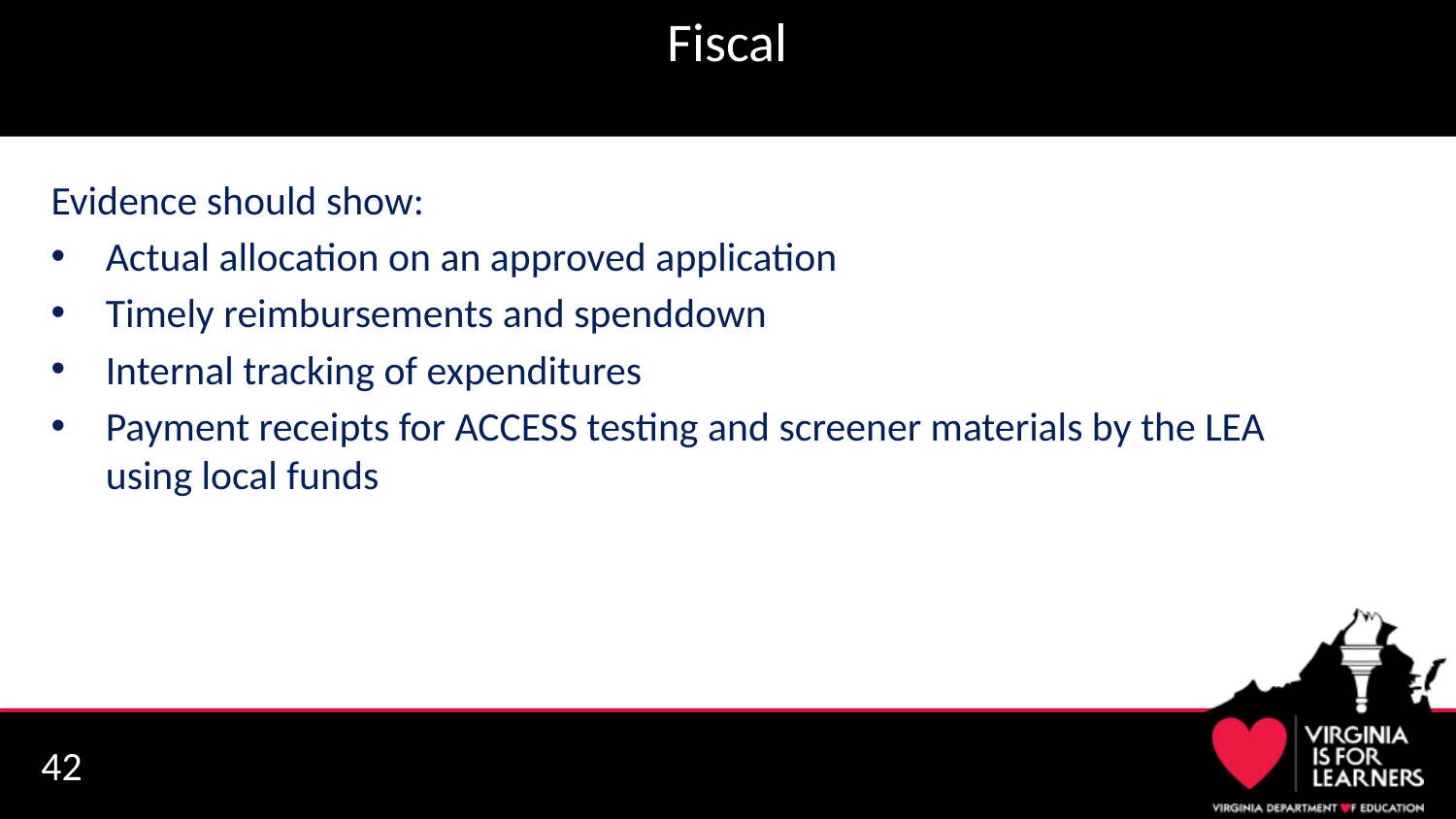

# Fiscal
Evidence should show:
Actual allocation on an approved application
Timely reimbursements and spenddown
Internal tracking of expenditures
Payment receipts for ACCESS testing and screener materials by the LEA using local funds